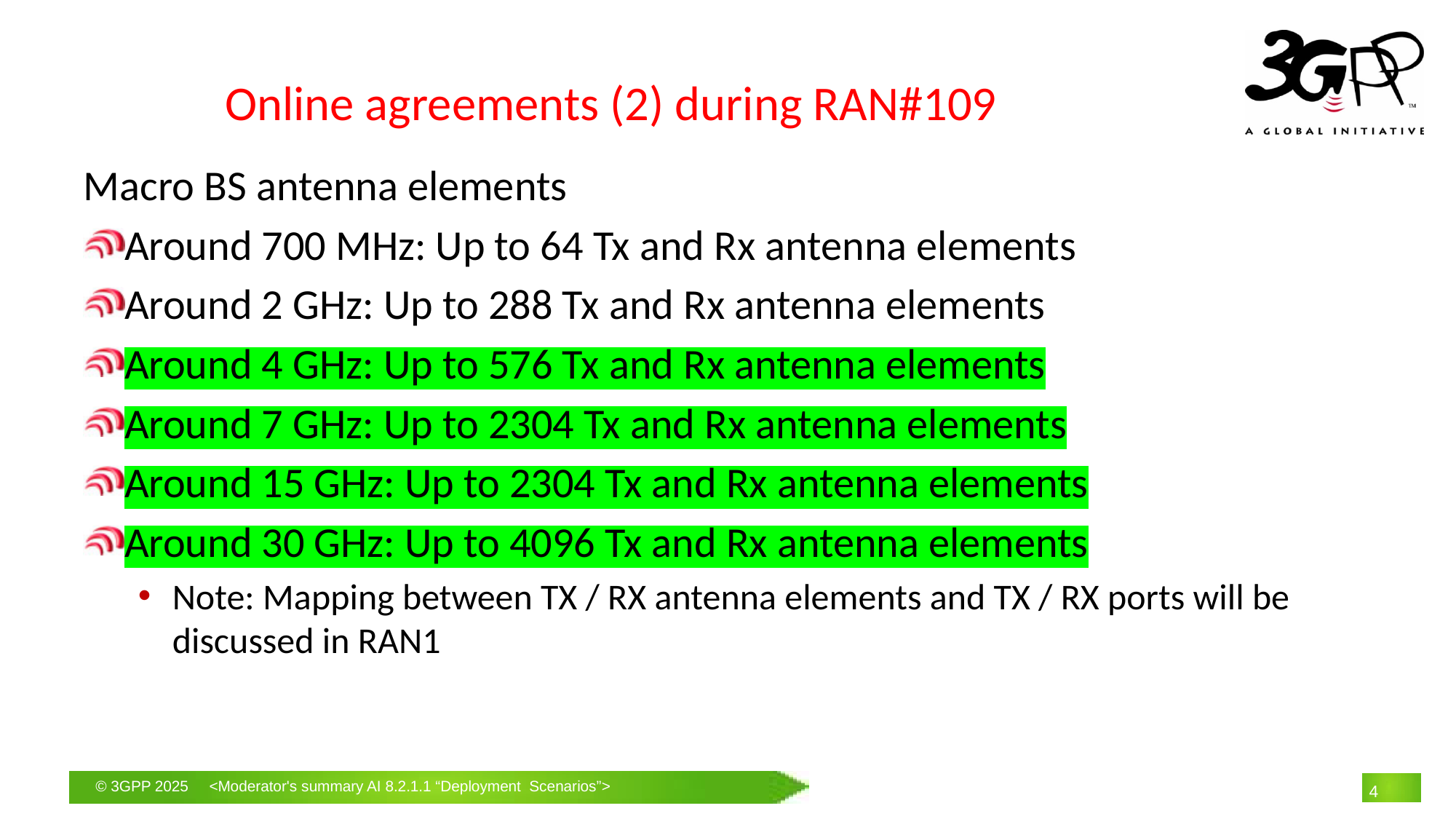

# Online agreements (2) during RAN#109
Macro BS antenna elements
Around 700 MHz: Up to 64 Tx and Rx antenna elements
Around 2 GHz: Up to 288 Tx and Rx antenna elements
Around 4 GHz: Up to 576 Tx and Rx antenna elements
Around 7 GHz: Up to 2304 Tx and Rx antenna elements
Around 15 GHz: Up to 2304 Tx and Rx antenna elements
Around 30 GHz: Up to 4096 Tx and Rx antenna elements
Note: Mapping between TX / RX antenna elements and TX / RX ports will be discussed in RAN1

4